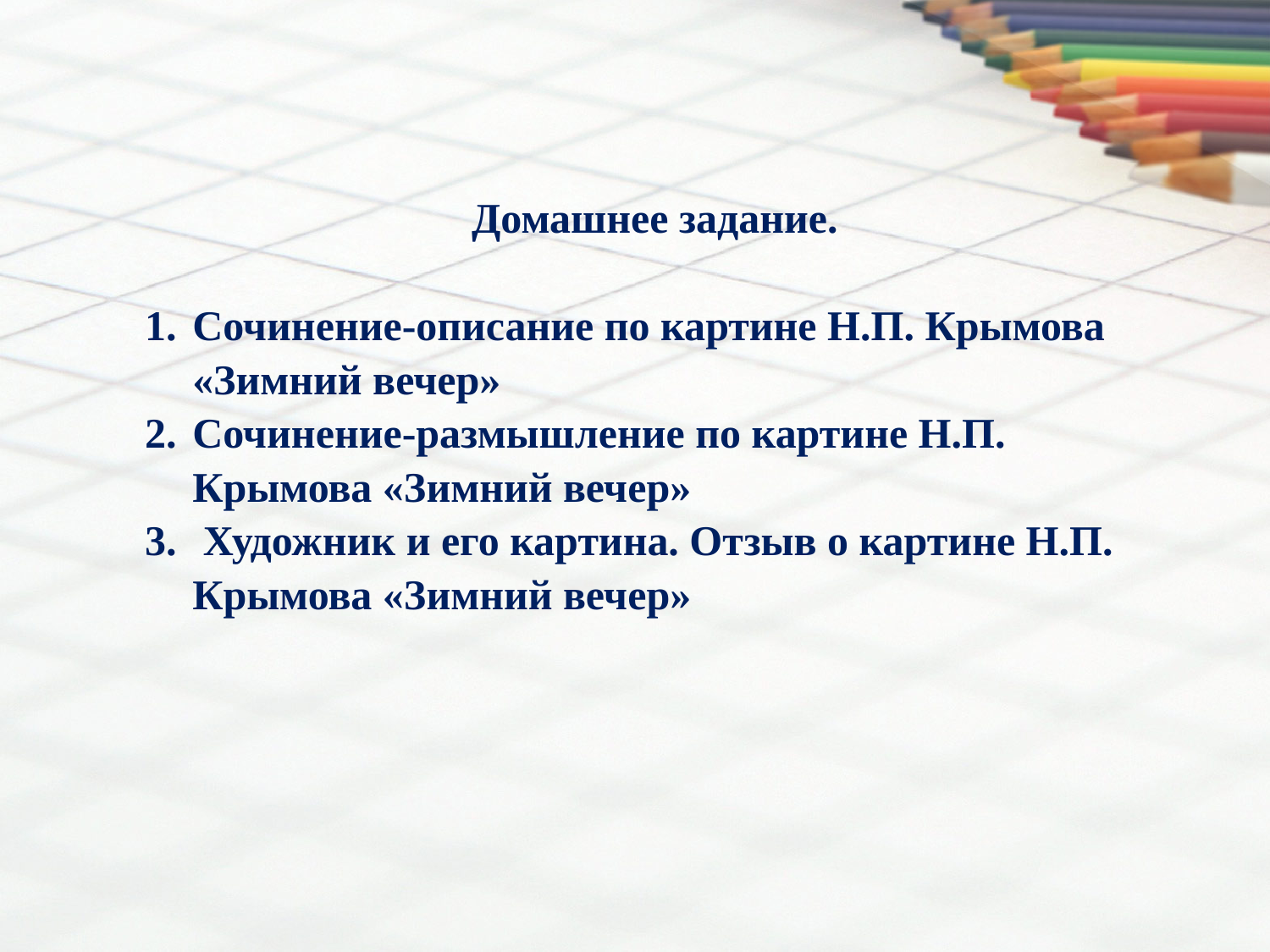

| Домашнее задание. Сочинение-описание по картине Н.П. Крымова «Зимний вечер» Сочинение-размышление по картине Н.П. Крымова «Зимний вечер» Художник и его картина. Отзыв о картине Н.П. Крымова «Зимний вечер» |
| --- |